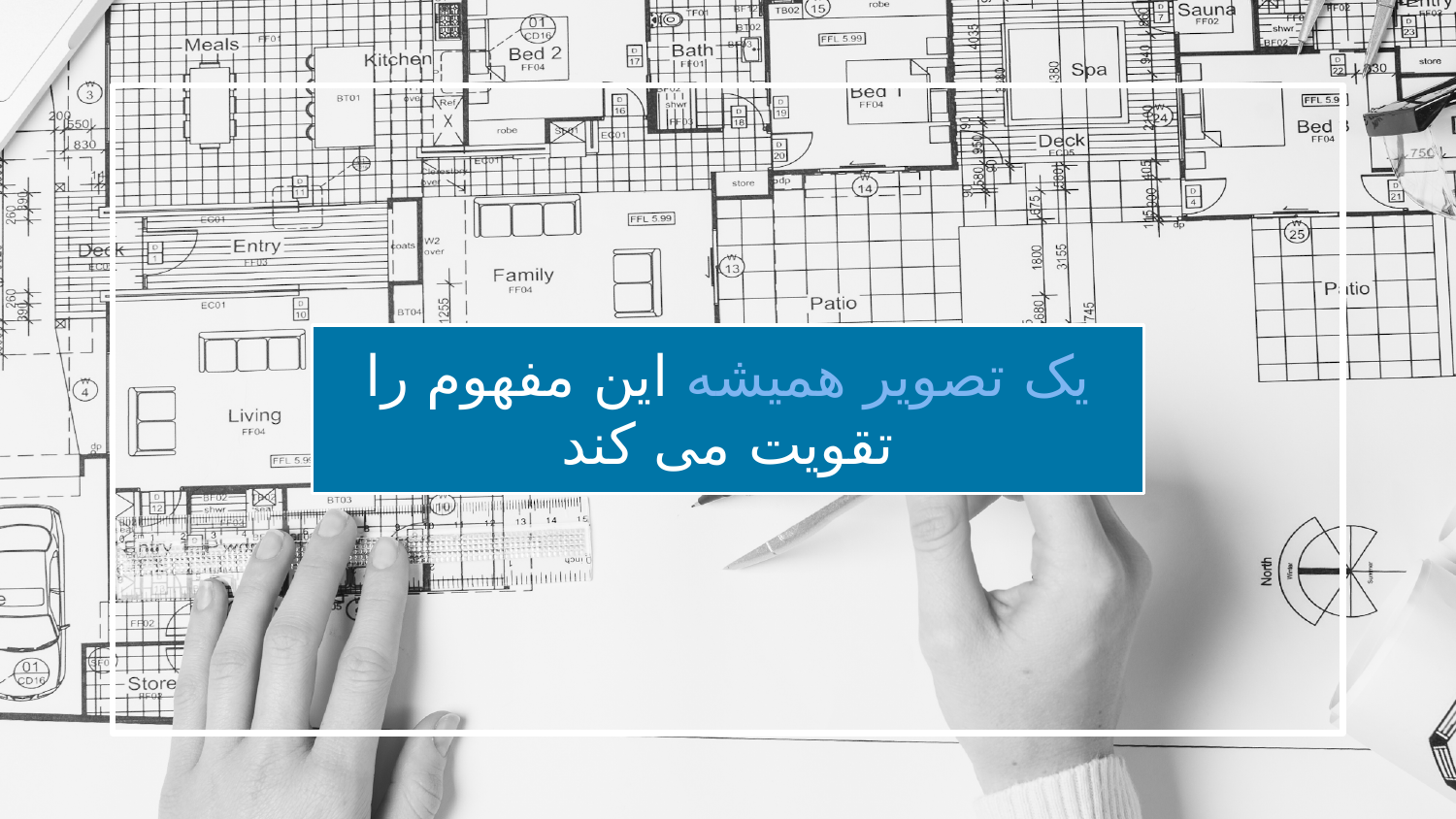

# یک تصویر همیشه این مفهوم را تقویت می کند